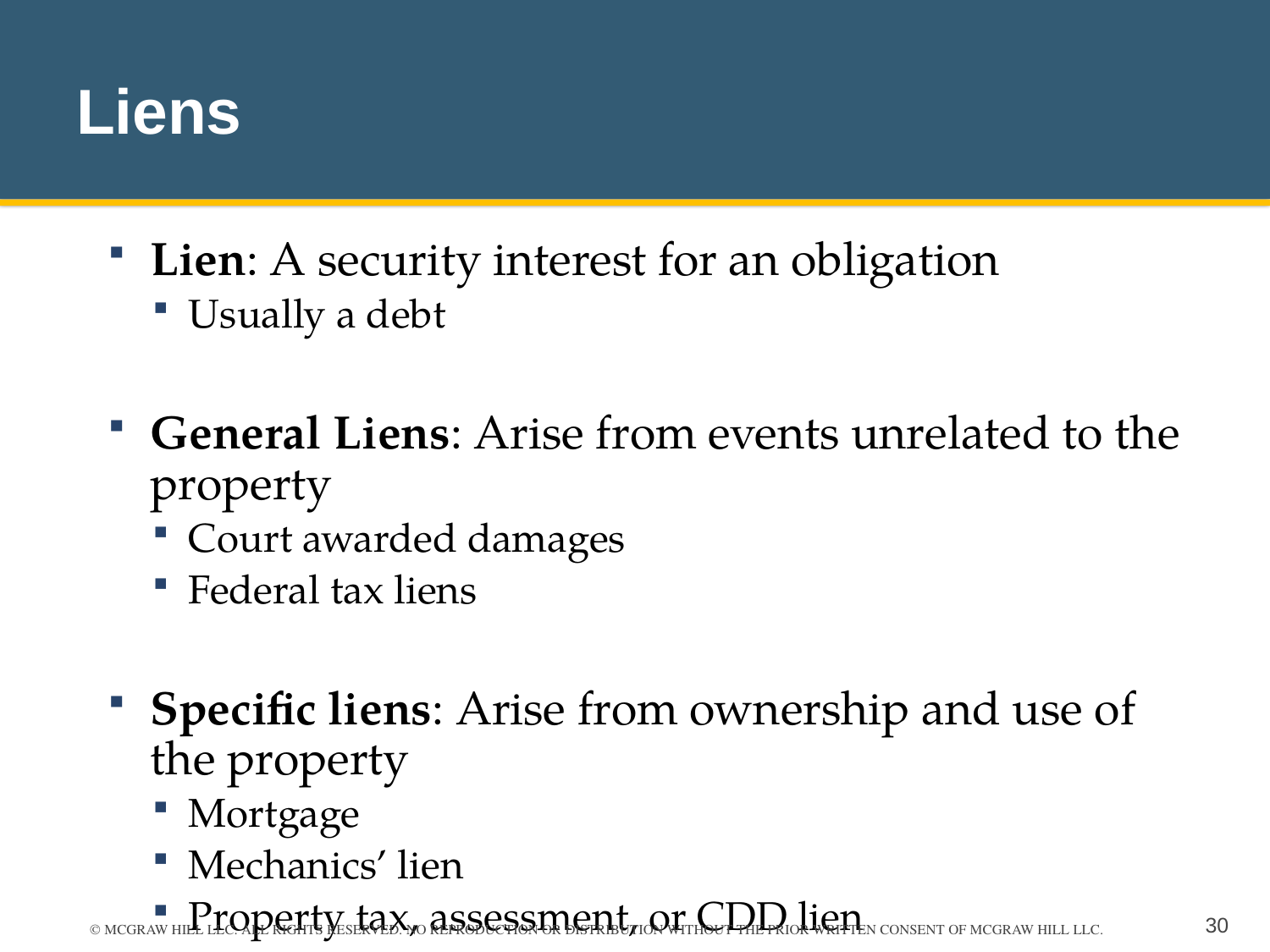

# Liens
Lien: A security interest for an obligation
Usually a debt

General Liens: Arise from events unrelated to the property
Court awarded damages
Federal tax liens

Specific liens: Arise from ownership and use of the property
Mortgage
Mechanics’ lien
Property tax, assessment, or CDD lien
© MCGRAW HILL LLC. ALL RIGHTS RESERVED. NO REPRODUCTION OR DISTRIBUTION WITHOUT THE PRIOR WRITTEN CONSENT OF MCGRAW HILL LLC.
30